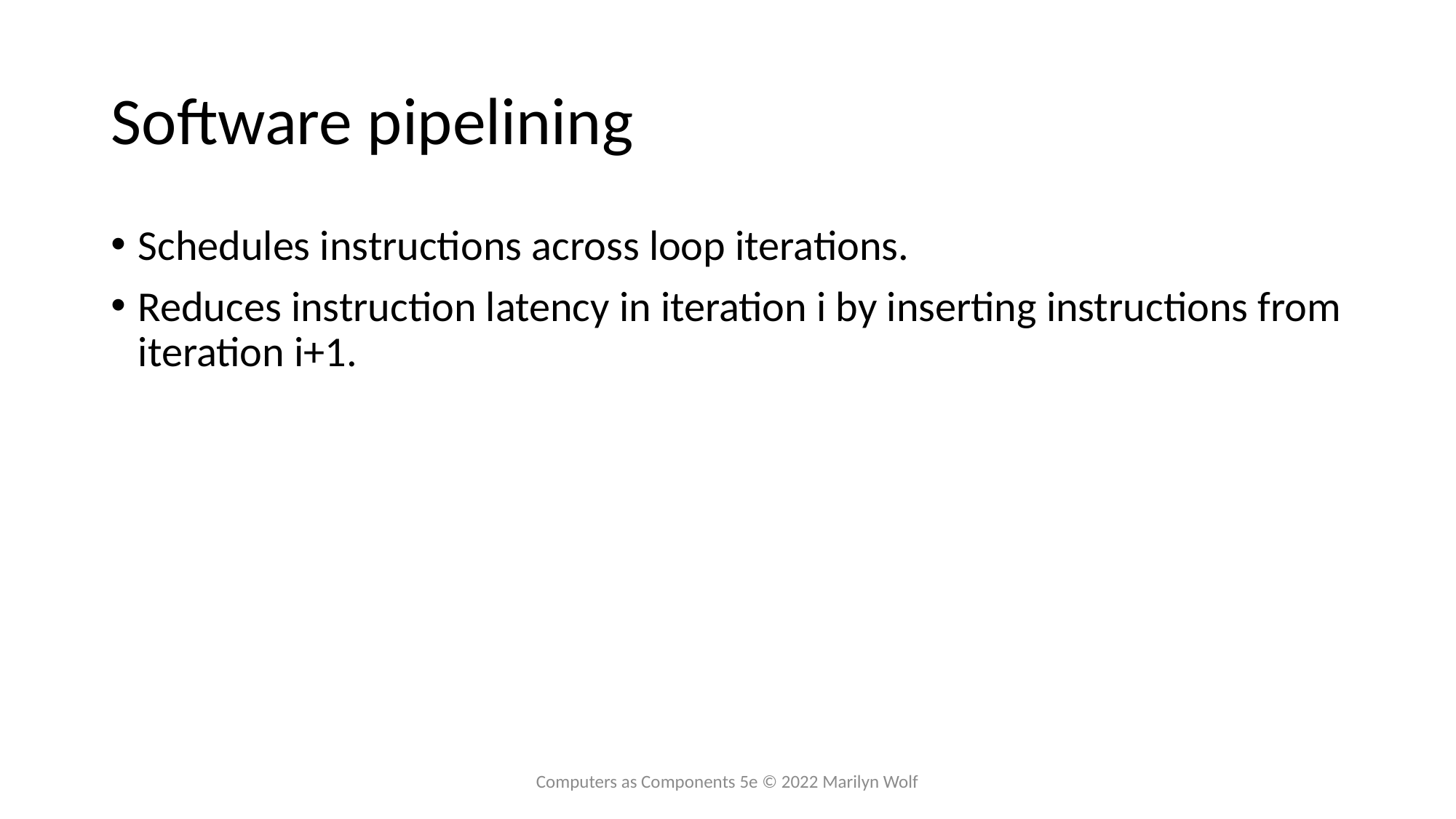

# Software pipelining
Schedules instructions across loop iterations.
Reduces instruction latency in iteration i by inserting instructions from iteration i+1.
Computers as Components 5e © 2022 Marilyn Wolf